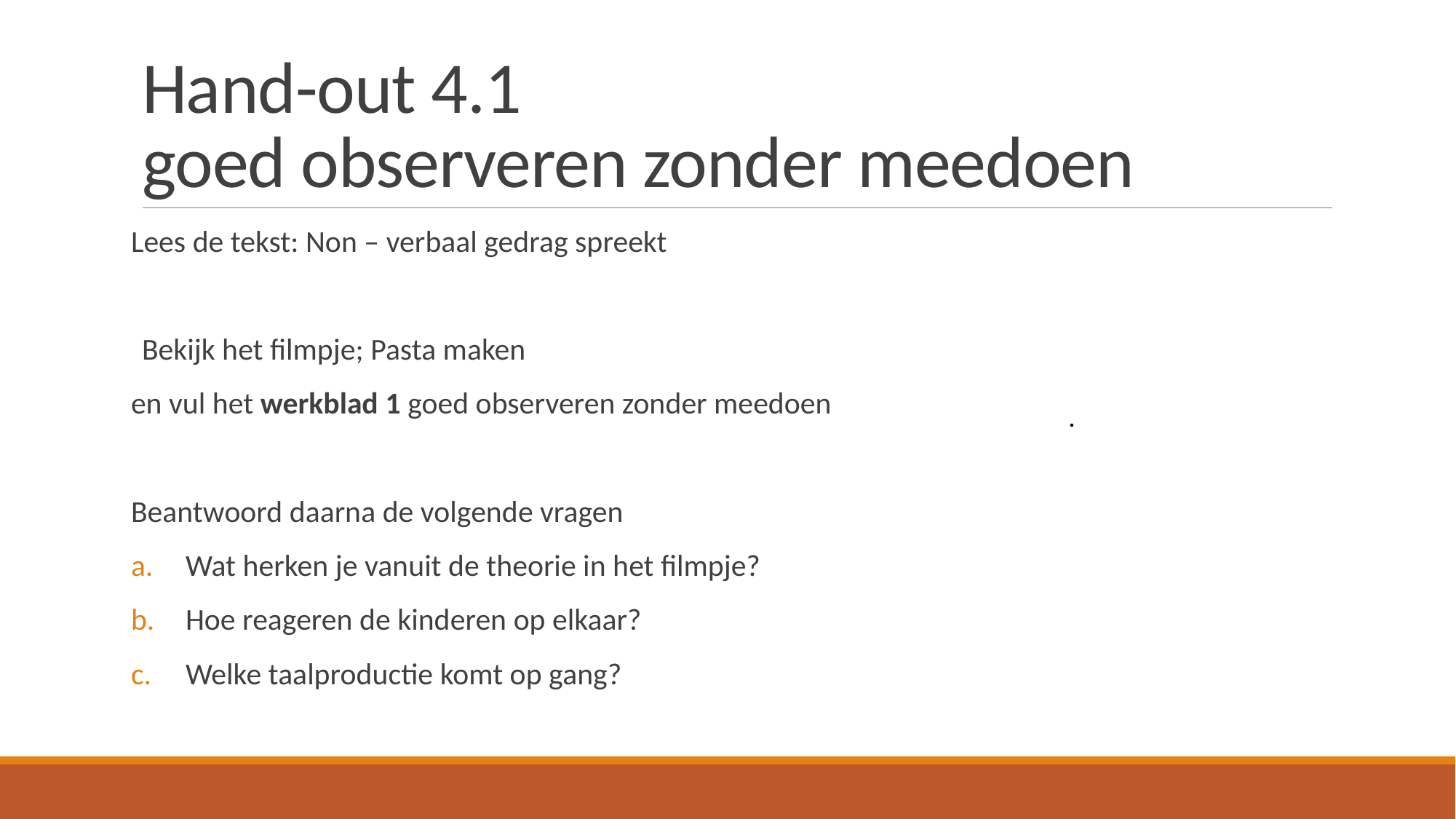

# Hand-out 4.1 goed observeren zonder meedoen
Lees de tekst: Non – verbaal gedrag spreekt

Bekijk het filmpje; Pasta maken
en vul het werkblad 1 goed observeren zonder meedoen

Beantwoord daarna de volgende vragen
Wat herken je vanuit de theorie in het filmpje?
Hoe reageren de kinderen op elkaar?
Welke taalproductie komt op gang?

.